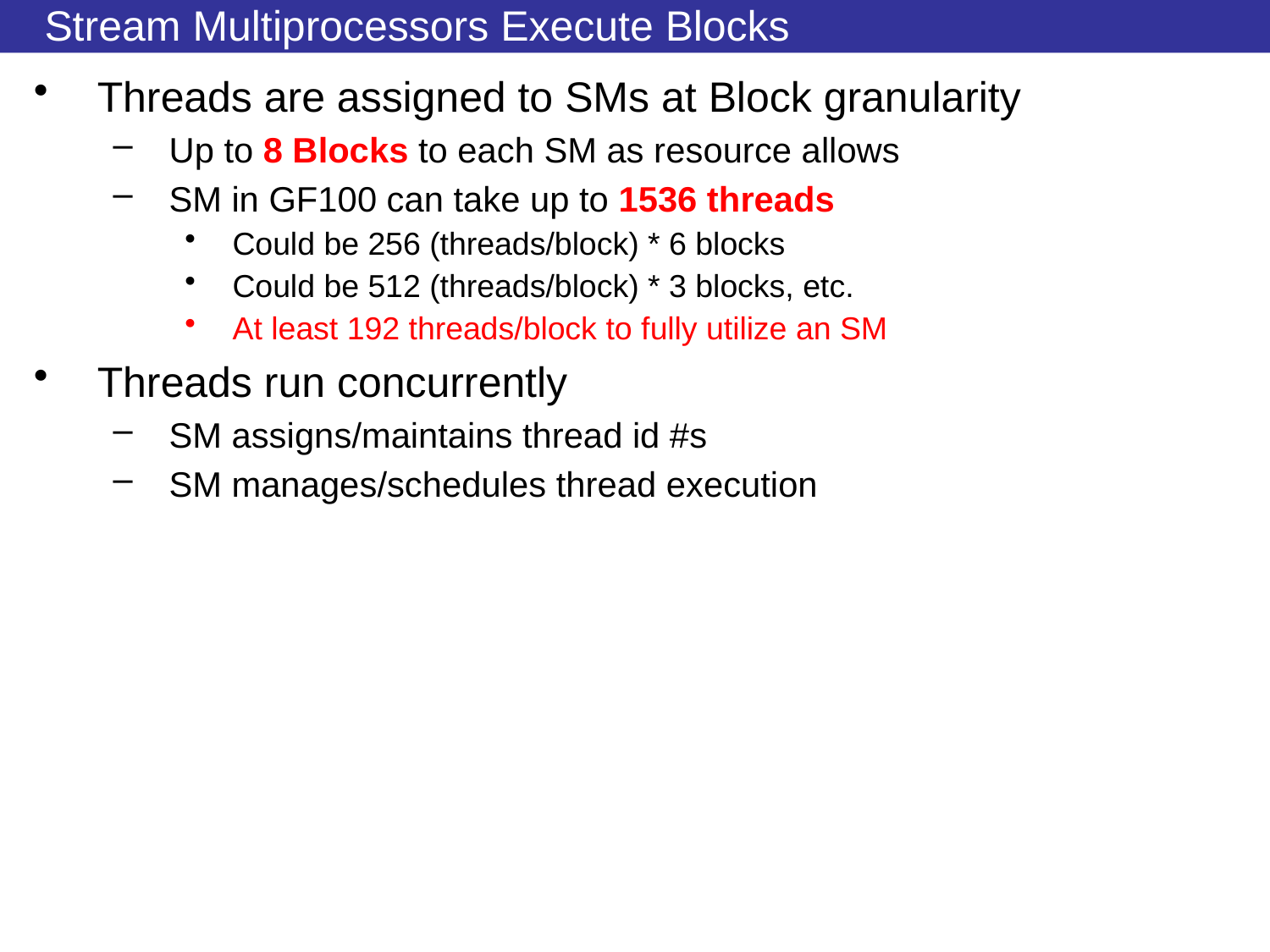

# Stream Multiprocessors Execute Blocks
Threads are assigned to SMs at Block granularity
Up to 8 Blocks to each SM as resource allows
SM in GF100 can take up to 1536 threads
Could be 256 (threads/block) * 6 blocks
Could be 512 (threads/block) * 3 blocks, etc.
At least 192 threads/block to fully utilize an SM
Threads run concurrently
SM assigns/maintains thread id #s
SM manages/schedules thread execution